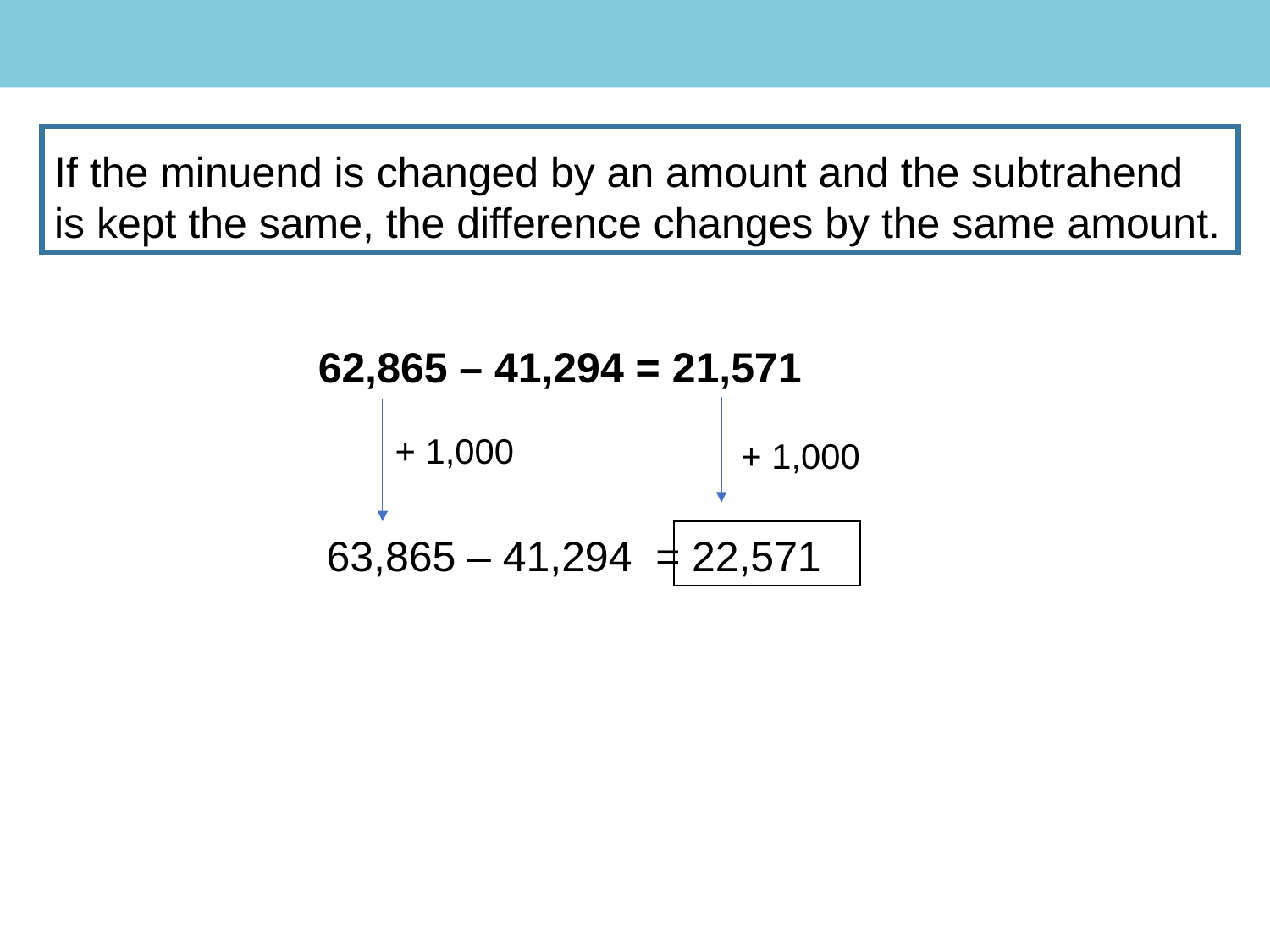

If the minuend is changed by an amount and the subtrahend is kept the same, the difference changes by the same amount.
62,865 – 41,294 = 21,571
+ 1,000
+ 1,000

63,865 – 41,294  =
22,571